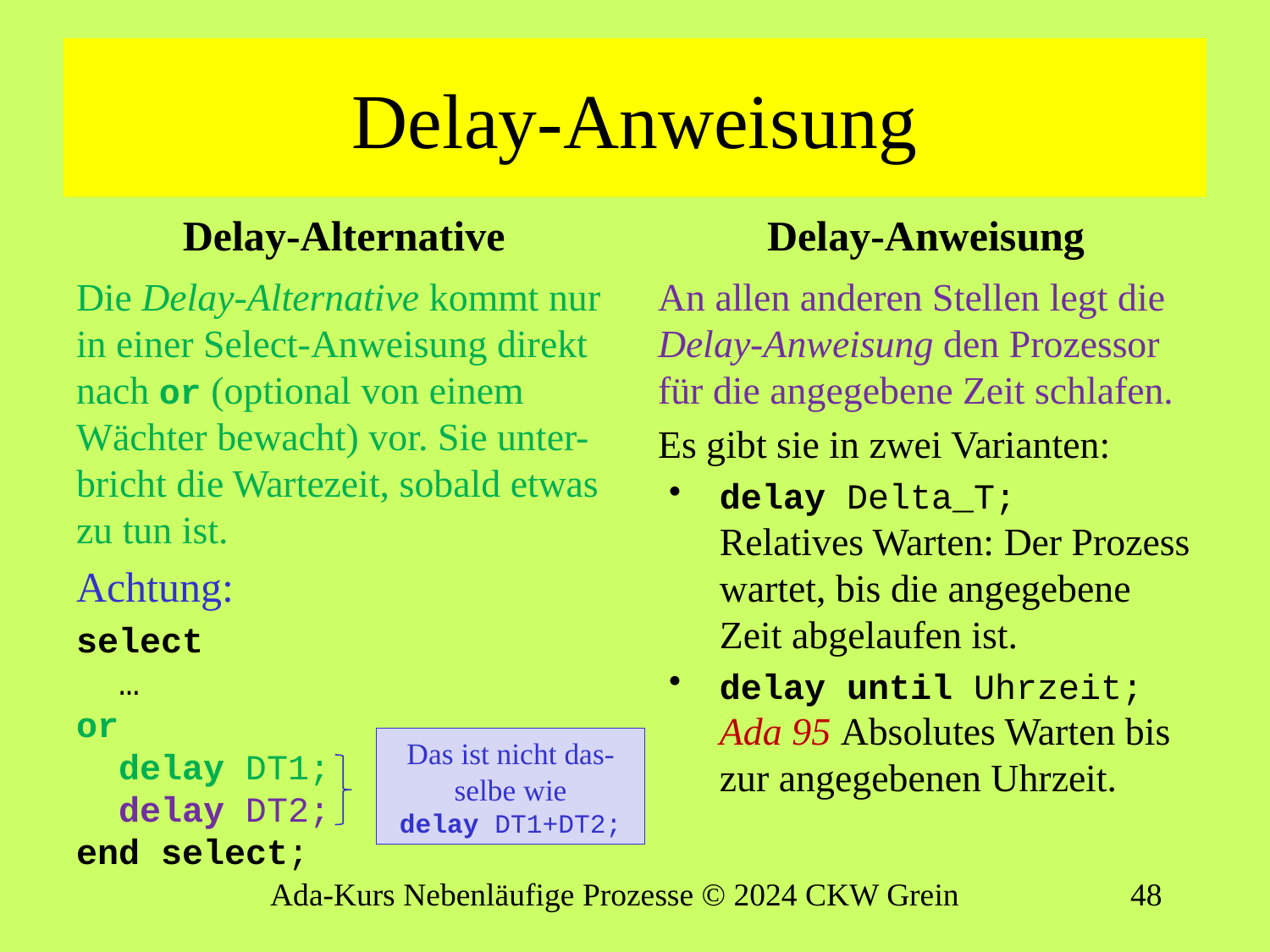

# Delay-Anweisung
Delay-Alternative
Delay-Anweisung
Die Delay-Alternative kommt nur in einer Select-Anweisung direkt nach or (optional von einem Wächter bewacht) vor. Sie unter-bricht die Wartezeit, sobald etwas zu tun ist.
Achtung:
select
  …
or
  delay DT1;
  delay DT2;
end select;
An allen anderen Stellen legt die Delay-Anweisung den Prozessor für die angegebene Zeit schlafen.
Es gibt sie in zwei Varianten:
delay Delta_T;
Relatives Warten: Der Prozess wartet, bis die angegebene Zeit abgelaufen ist.
delay until Uhrzeit;
Ada 95 Absolutes Warten bis zur angegebenen Uhrzeit.
Das ist nicht das-selbe wie
delay DT1+DT2;

Ada-Kurs Nebenläufige Prozesse © 2024 CKW Grein
48